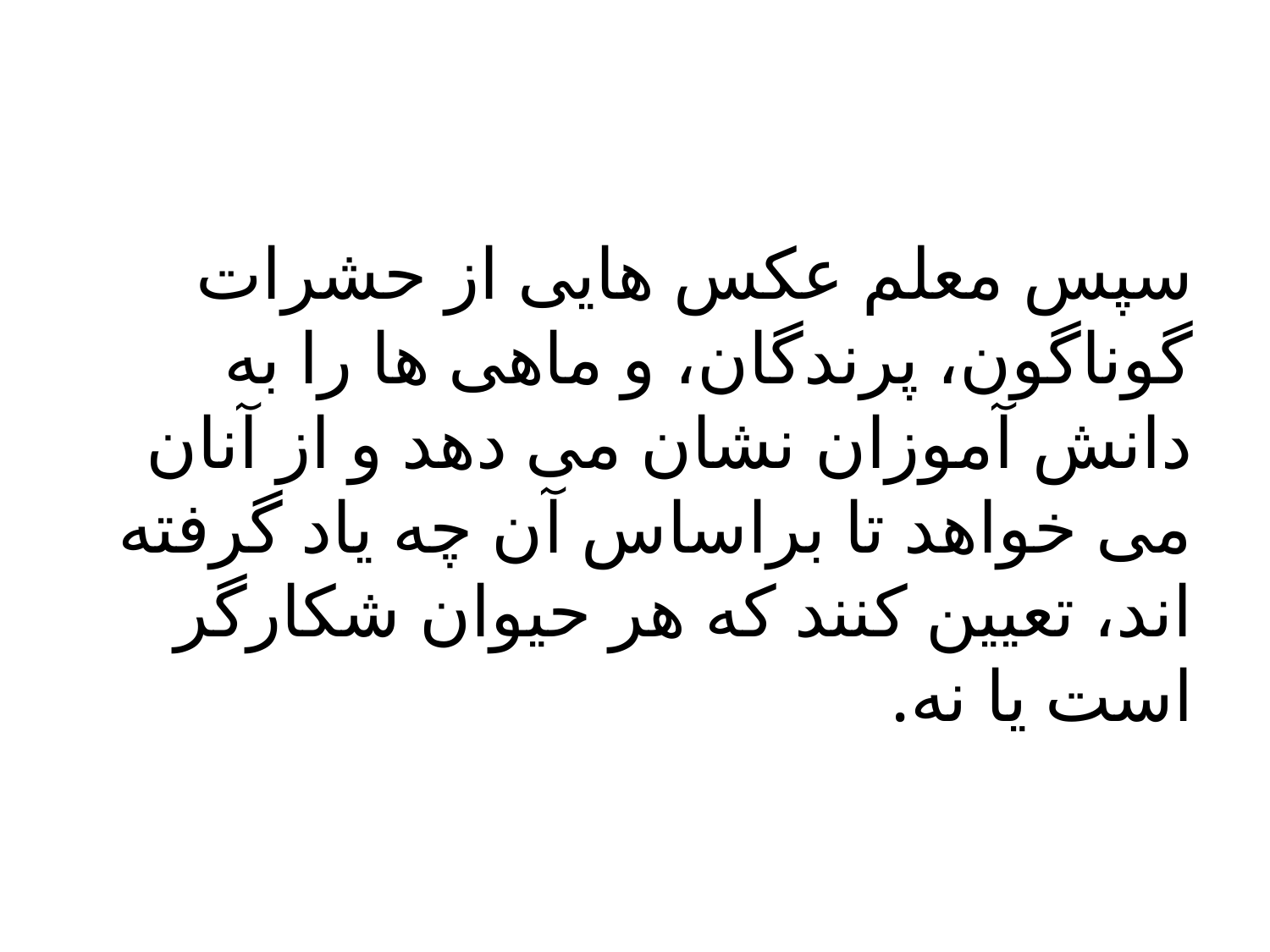

#
سپس معلم عکس هایی از حشرات گوناگون، پرندگان، و ماهی ها را به دانش آموزان نشان می دهد و از آنان می خواهد تا براساس آن چه یاد گرفته اند، تعیین کنند که هر حیوان شکارگر است یا نه.